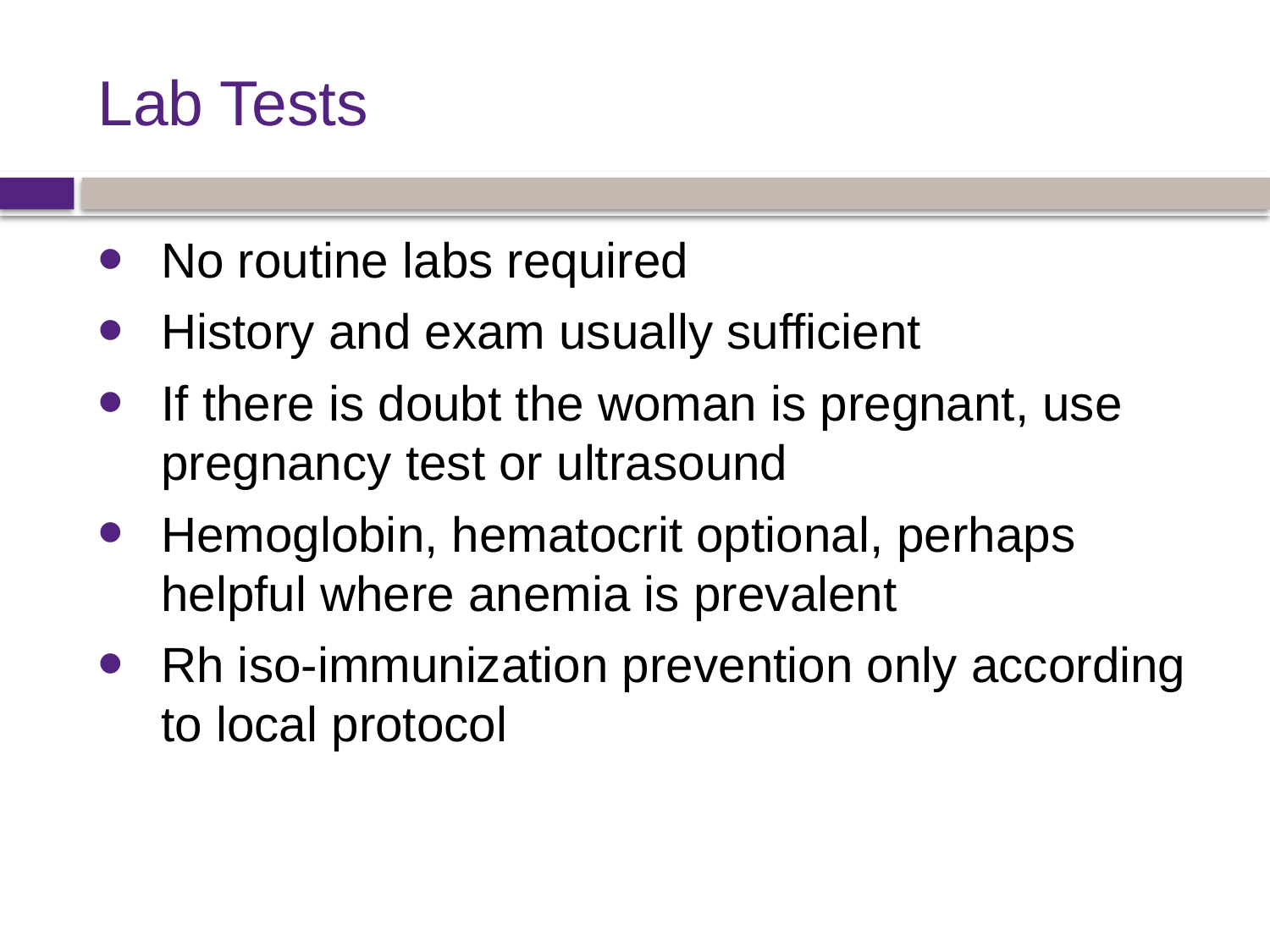

# Lab Tests
No routine labs required
History and exam usually sufficient
If there is doubt the woman is pregnant, use pregnancy test or ultrasound
Hemoglobin, hematocrit optional, perhaps helpful where anemia is prevalent
Rh iso-immunization prevention only according to local protocol